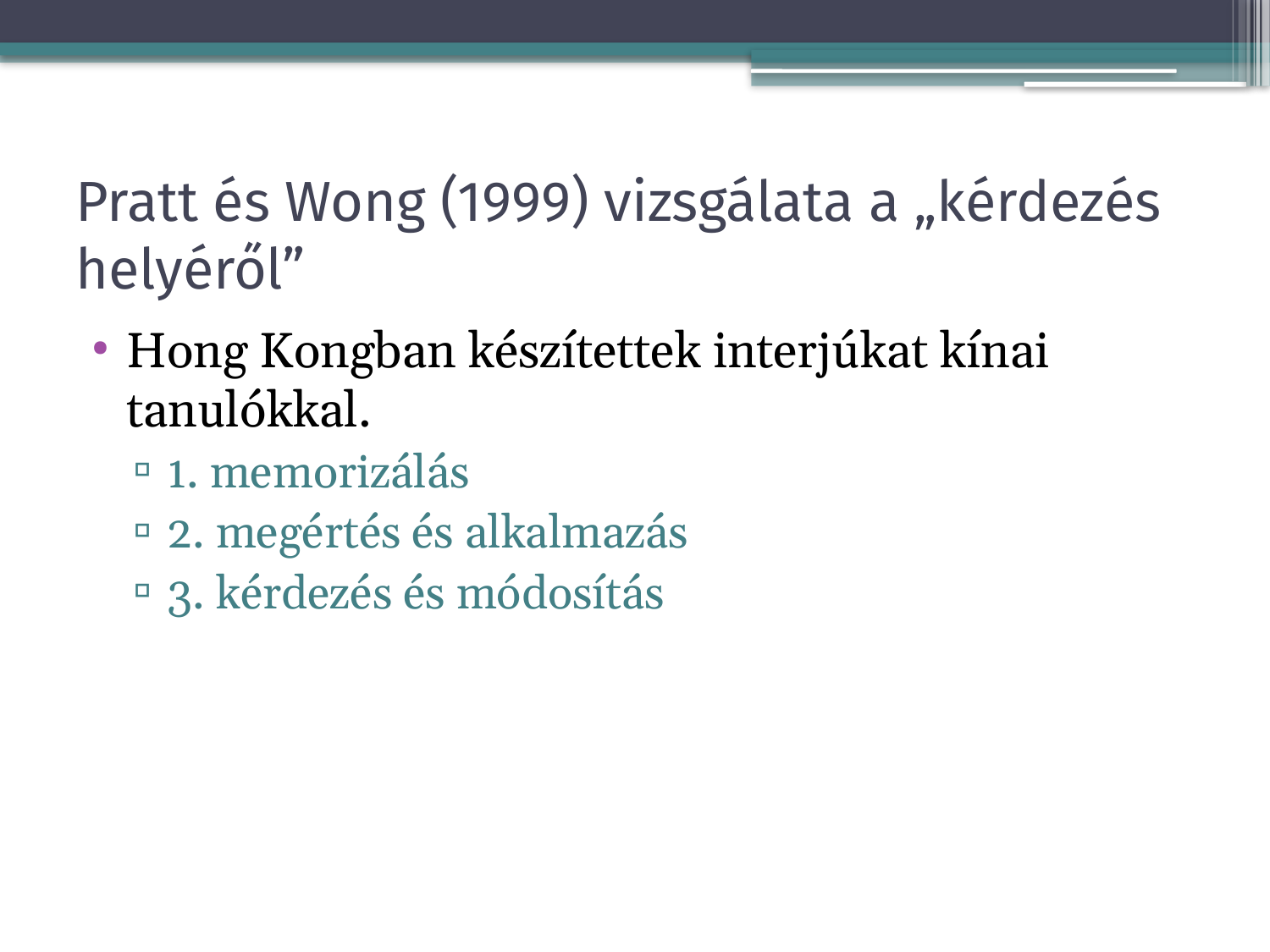

# Pratt és Wong (1999) vizsgálata a „kérdezés helyéről”
Hong Kongban készítettek interjúkat kínai tanulókkal.
1. memorizálás
2. megértés és alkalmazás
3. kérdezés és módosítás